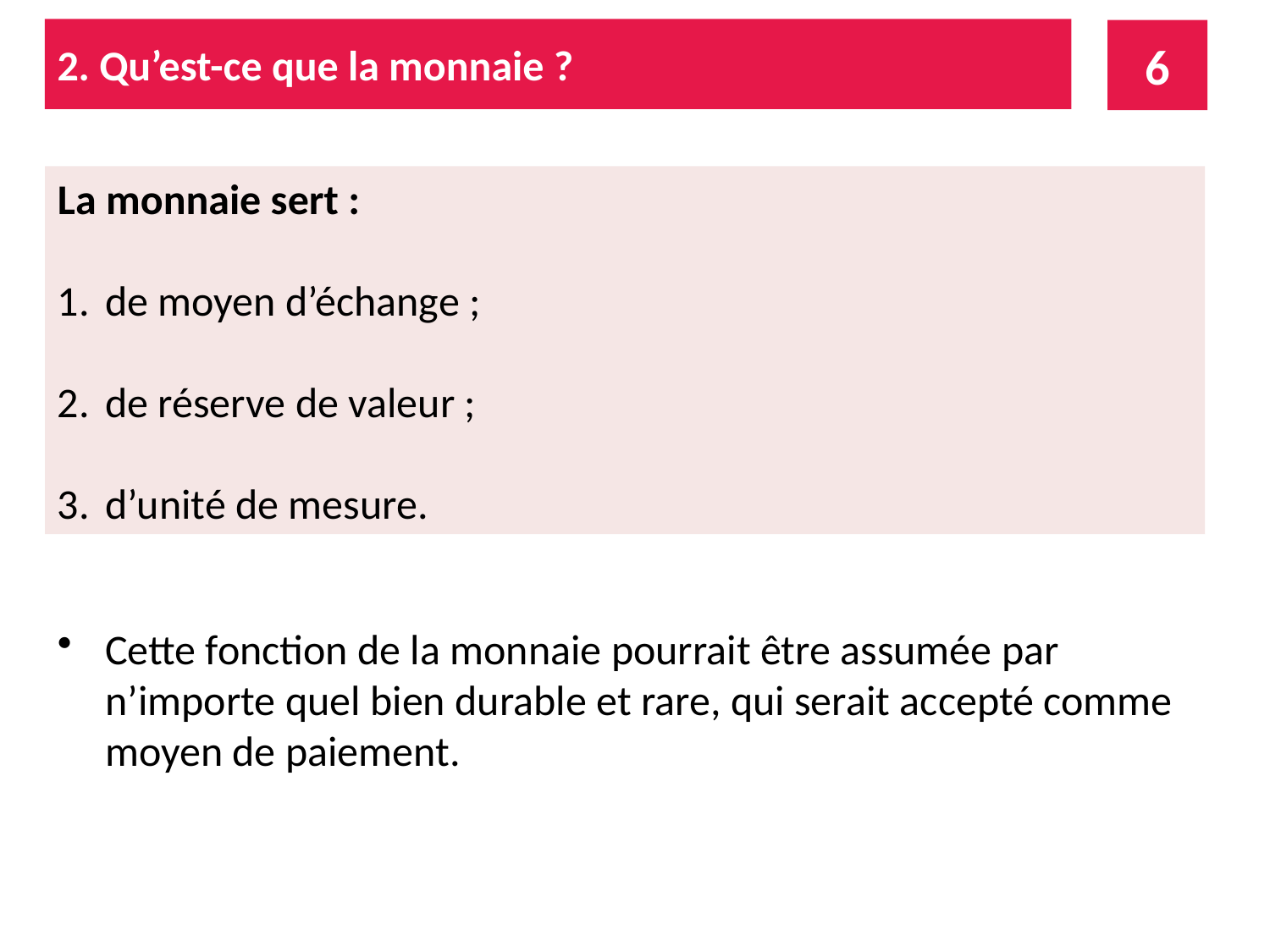

2. Qu’est-ce que la monnaie ?
6

La monnaie sert :

de moyen d’échange ;
de réserve de valeur ;
d’unité de mesure.
Cette fonction de la monnaie pourrait être assumée par n’importe quel bien durable et rare, qui serait accepté comme moyen de paiement.